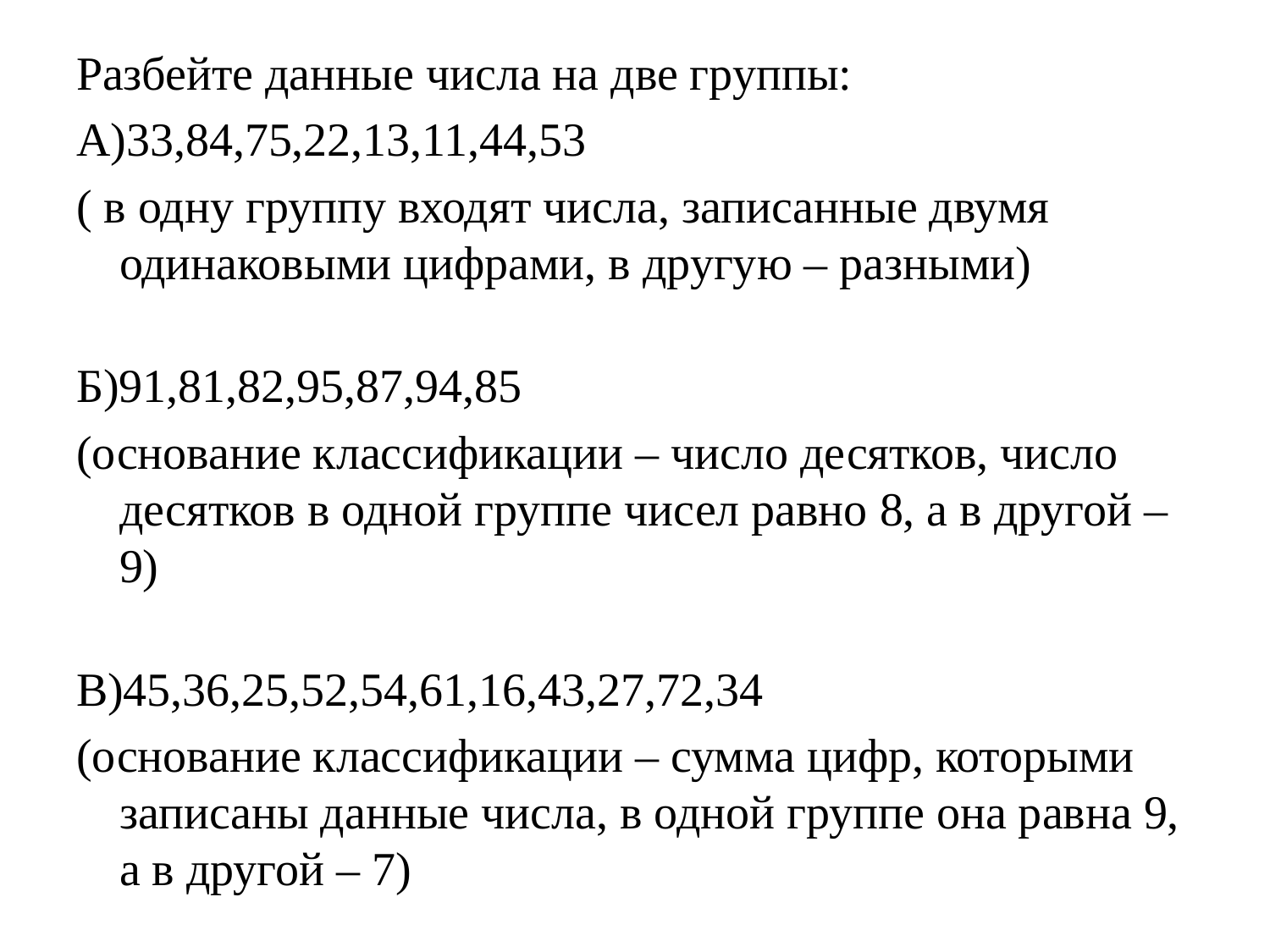

Разбейте данные числа на две группы:
А)33,84,75,22,13,11,44,53
( в одну группу входят числа, записанные двумя одинаковыми цифрами, в другую – разными)
Б)91,81,82,95,87,94,85
(основание классификации – число десятков, число десятков в одной группе чисел равно 8, а в другой – 9)
В)45,36,25,52,54,61,16,43,27,72,34
(основание классификации – сумма цифр, которыми записаны данные числа, в одной группе она равна 9, а в другой – 7)
#